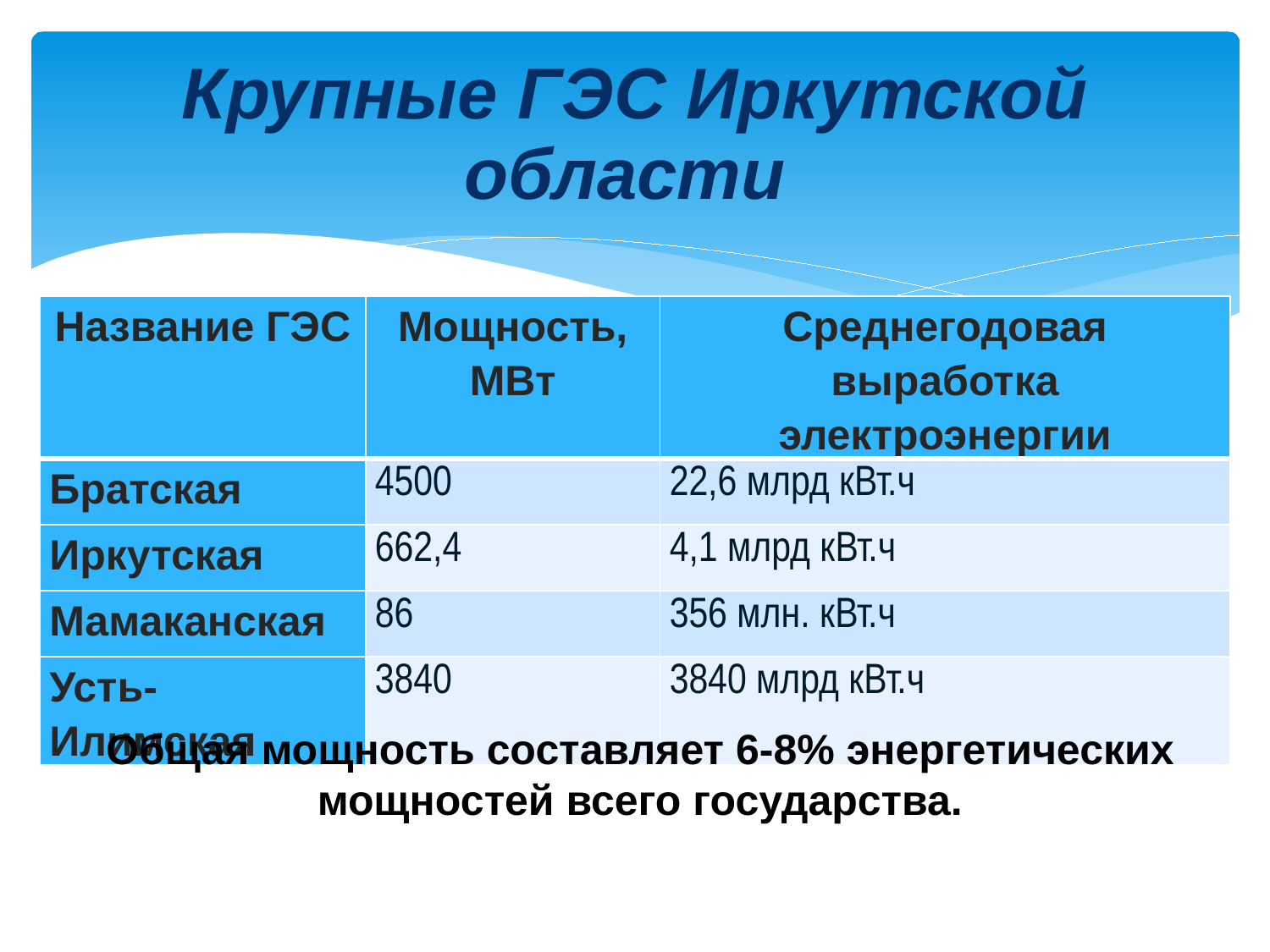

# Крупные ГЭС Иркутской области
| Название ГЭС | Мощность, МВт | Среднегодовая выработка электроэнергии |
| --- | --- | --- |
| Братская | 4500 | 22,6 млрд кВт.ч |
| Иркутская | 662,4 | 4,1 млрд кВт.ч |
| Мамаканская | 86 | 356 млн. кВт.ч |
| Усть-Илимская | 3840 | 3840 млрд кВт.ч |
Общая мощность составляет 6-8% энергетических мощностей всего государства.